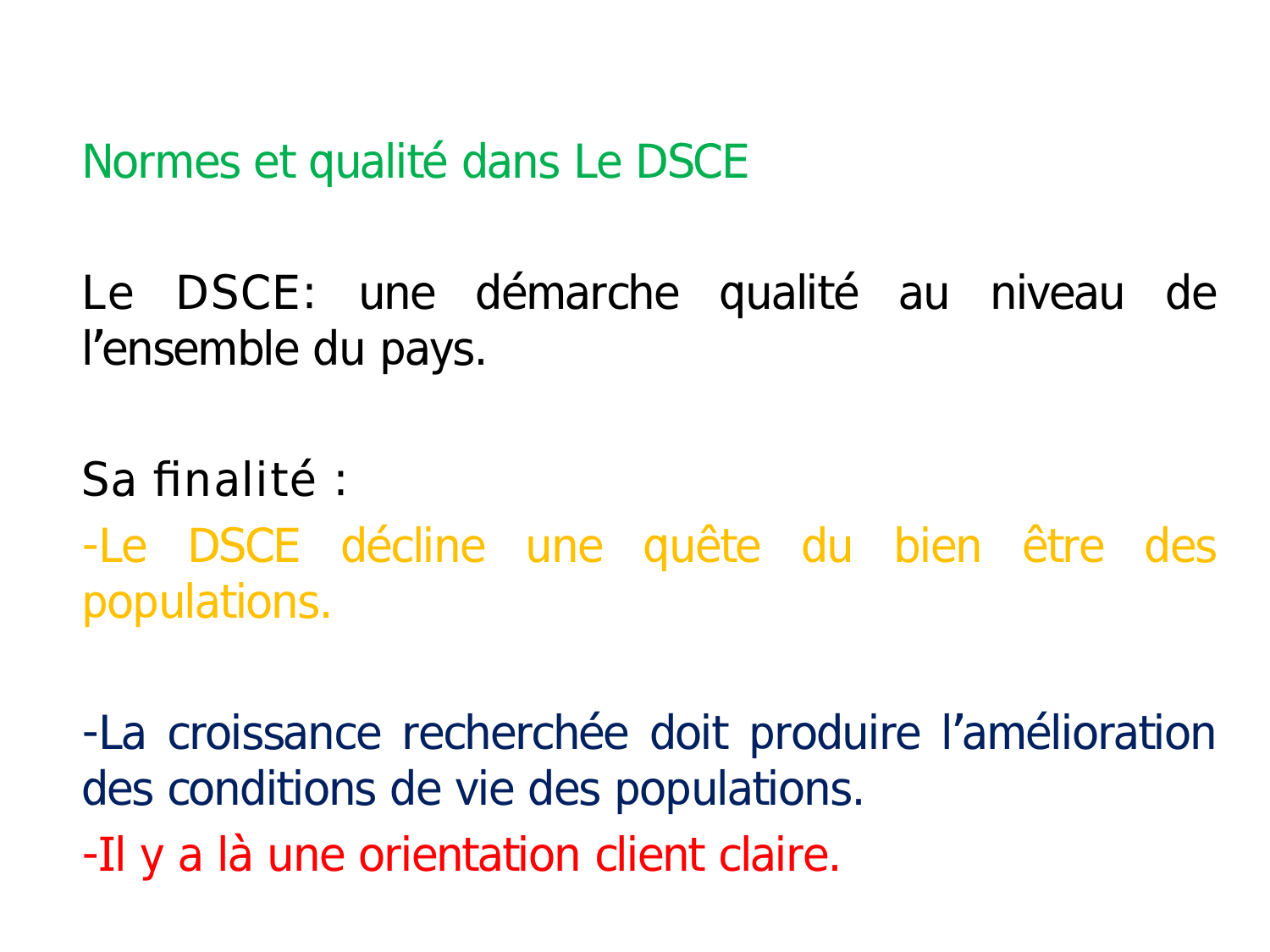

Normes et qualité dans Le DSCE

Le DSCE: une démarche qualité au niveau de l’ensemble du pays.

Sa finalité :
-Le DSCE décline une quête du bien être des populations.

-La croissance recherchée doit produire l’amélioration des conditions de vie des populations.
-Il y a là une orientation client claire.